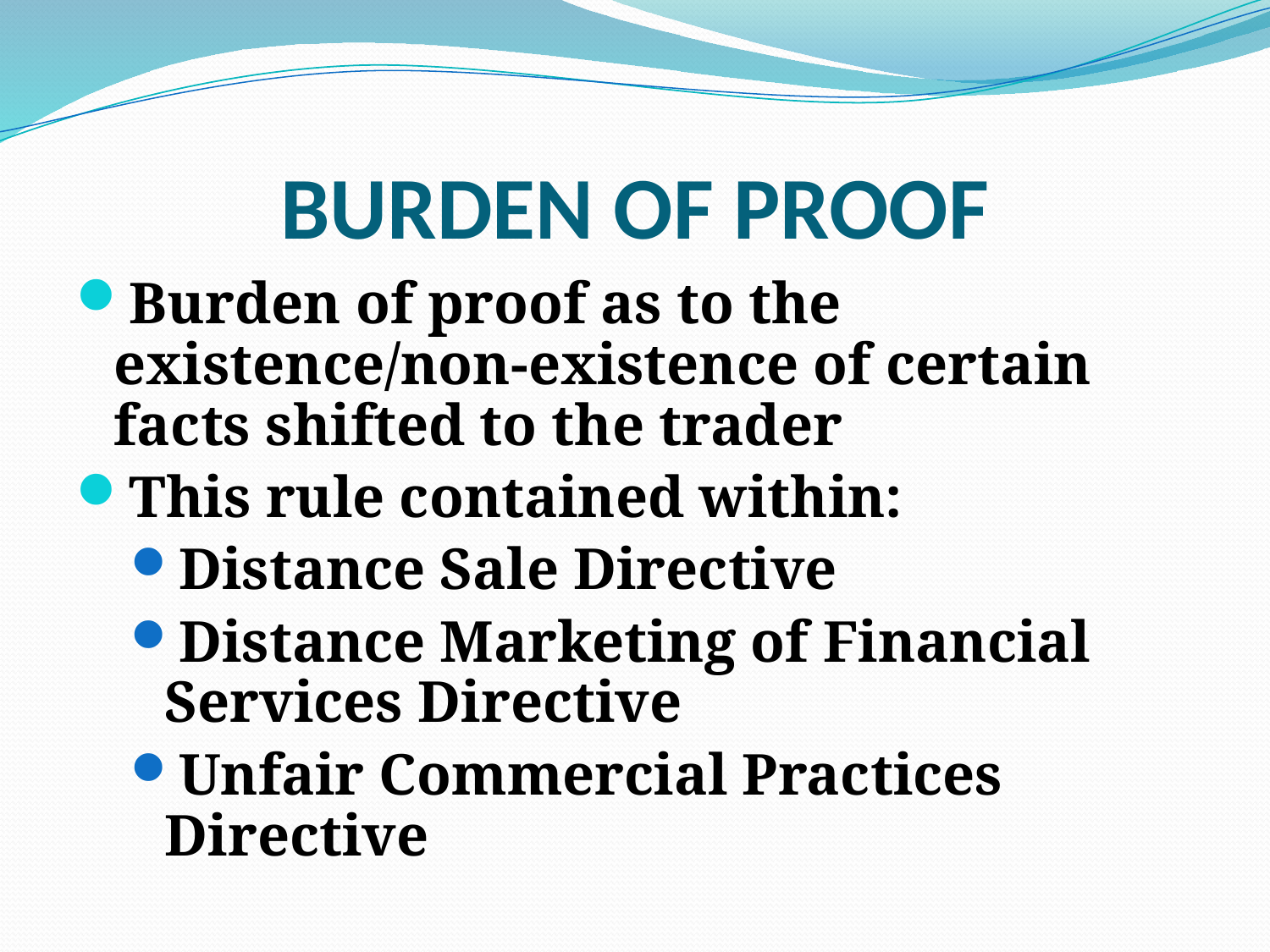

# BURDEN OF PROOF
Burden of proof as to the existence/non-existence of certain facts shifted to the trader
This rule contained within:
Distance Sale Directive
Distance Marketing of Financial Services Directive
Unfair Commercial Practices Directive